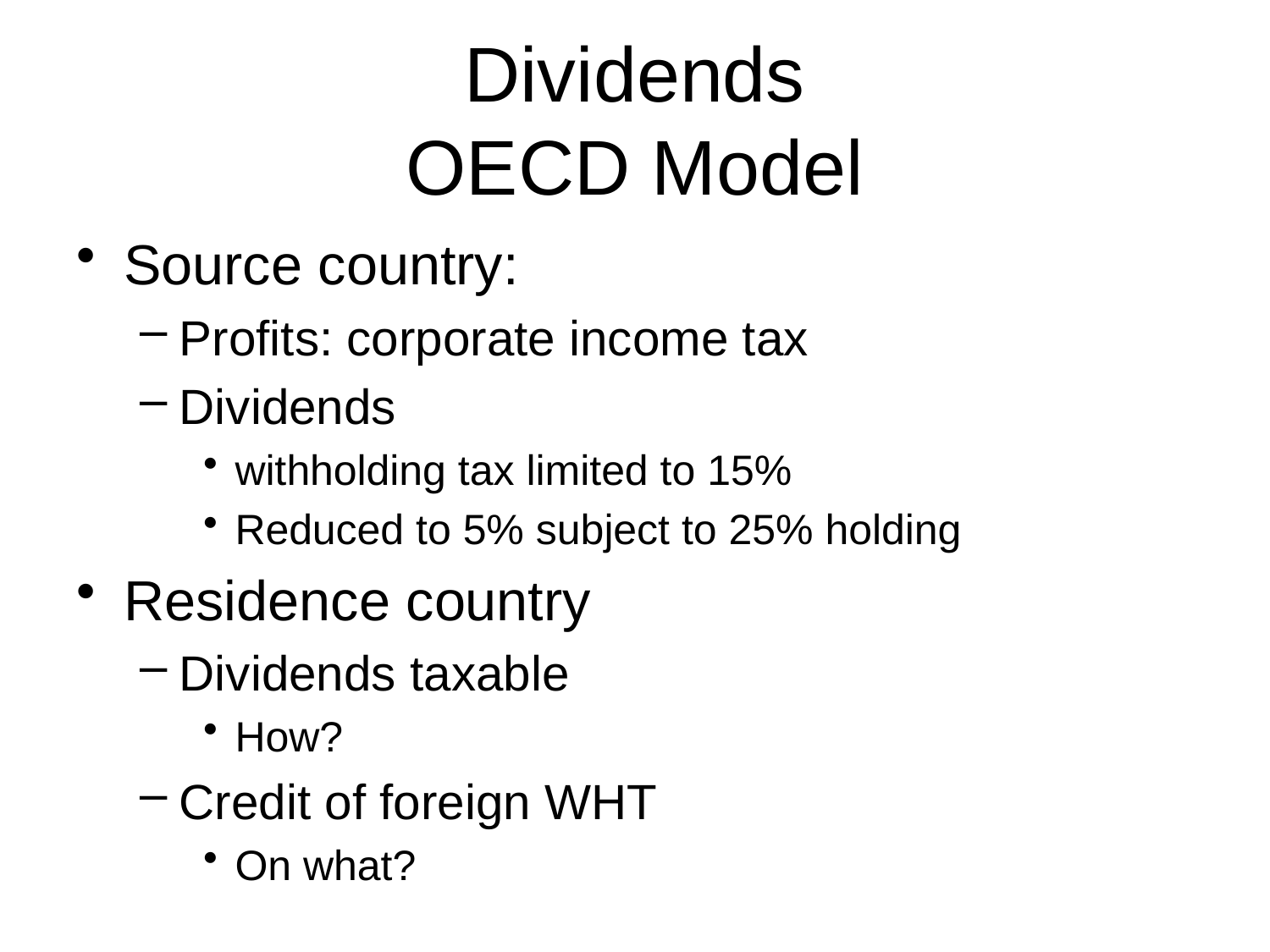

# Dividends OECD Model
Source country:
Profits: corporate income tax
Dividends
withholding tax limited to 15%
Reduced to 5% subject to 25% holding
Residence country
Dividends taxable
How?
Credit of foreign WHT
On what?